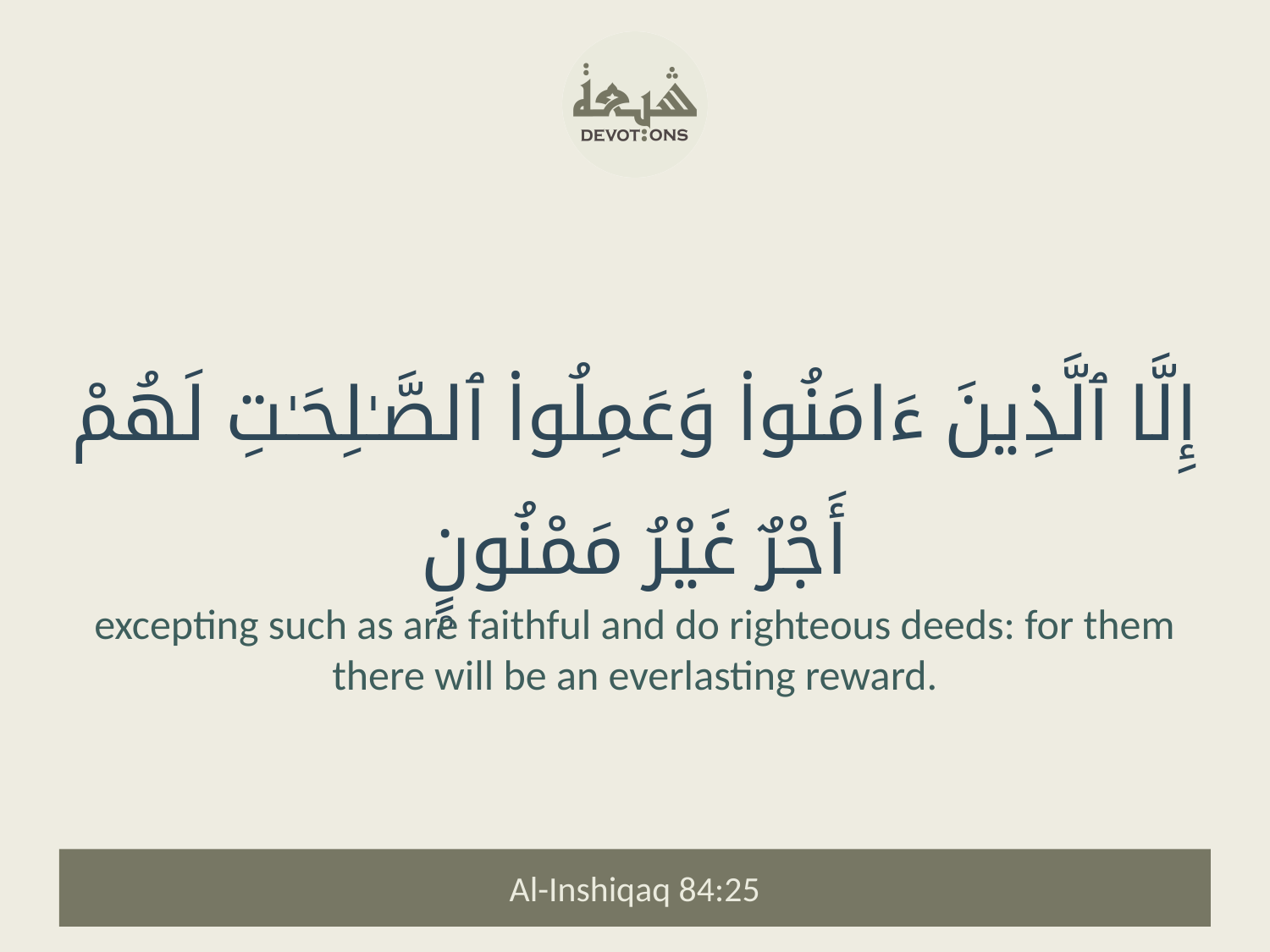

إِلَّا ٱلَّذِينَ ءَامَنُوا۟ وَعَمِلُوا۟ ٱلصَّـٰلِحَـٰتِ لَهُمْ أَجْرٌ غَيْرُ مَمْنُونٍۭ
excepting such as are faithful and do righteous deeds: for them there will be an everlasting reward.
Al-Inshiqaq 84:25